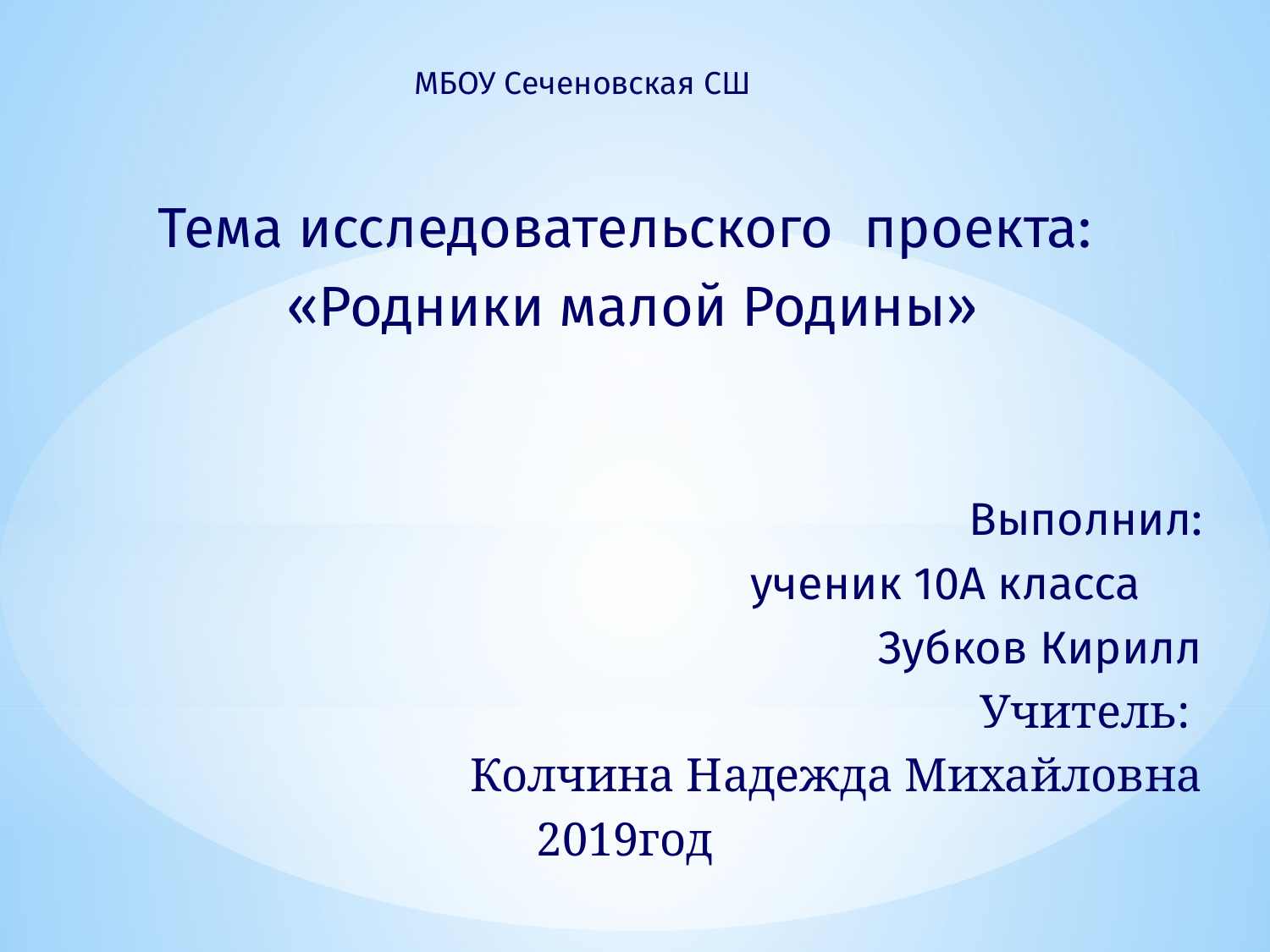

МБОУ Сеченовская СШ

Тема исследовательского  проекта:
 «Родники малой Родины»

Выполнил:
 ученик 10А класса
  Зубков Кирилл
Учитель:
Колчина Надежда Михайловна
2019год